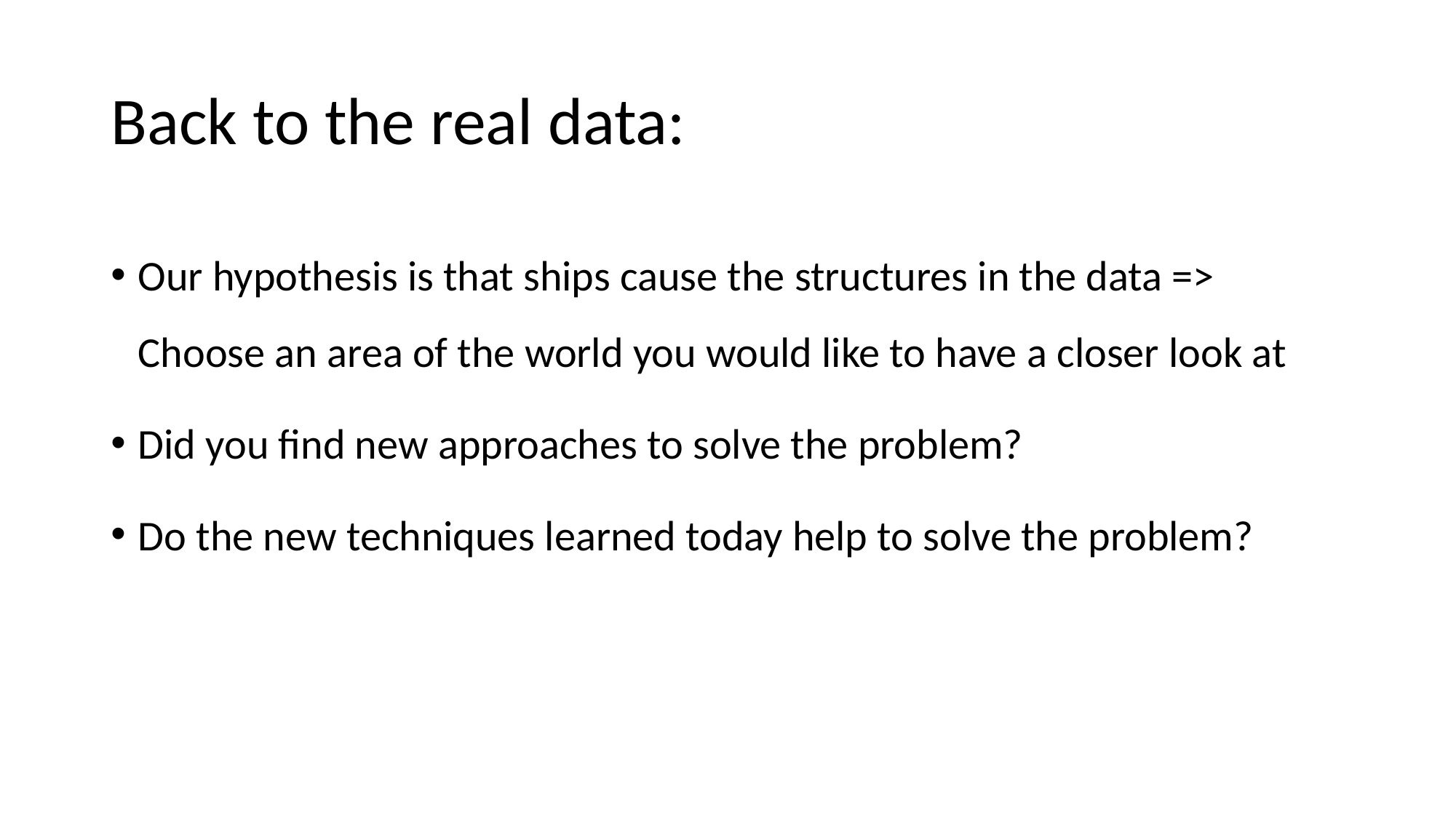

# Back to the real data:
Our hypothesis is that ships cause the structures in the data =>
Choose an area of the world you would like to have a closer look at
Did you find new approaches to solve the problem?
Do the new techniques learned today help to solve the problem?